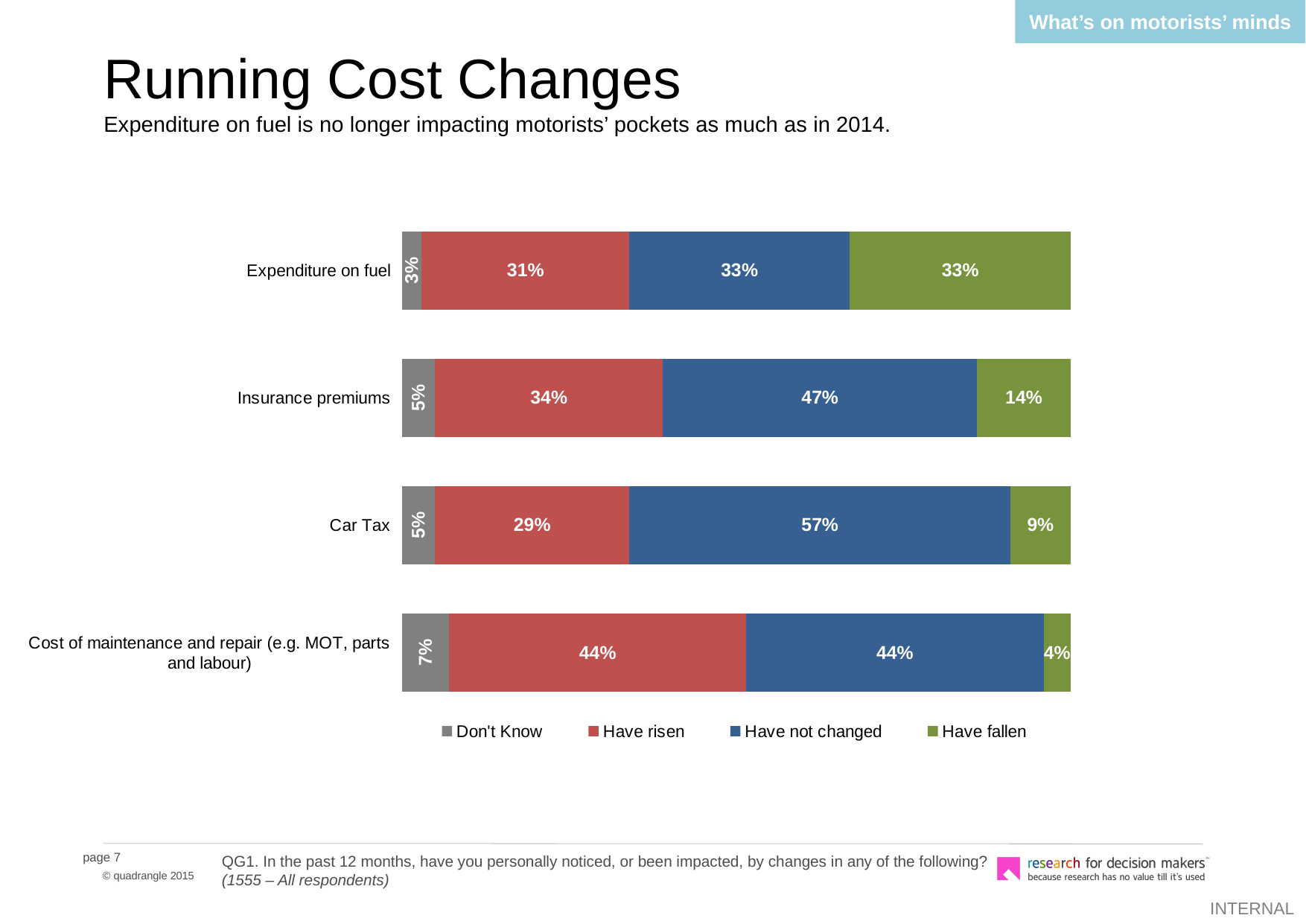

What’s on motorists’ minds
# Running Cost Changes Expenditure on fuel is no longer impacting motorists’ pockets as much as in 2014.

### Chart

| Category | Don't Know | Have risen | Have not changed | Have fallen |
|---|---|---|---|---|
| Cost of maintenance and repair (e.g. MOT, parts and labour) | 0.07000000000000002 | 0.44 | 0.44 | 0.04000000000000002 |
| Car Tax | 0.05 | 0.2900000000000003 | 0.57 | 0.09000000000000002 |
| Insurance premiums | 0.05 | 0.34 | 0.4700000000000001 | 0.14 |
| Expenditure on fuel | 0.030000000000000002 | 0.31000000000000155 | 0.330000000000002 | 0.330000000000002 |
QG1. In the past 12 months, have you personally noticed, or been impacted, by changes in any of the following? (1555 – All respondents)